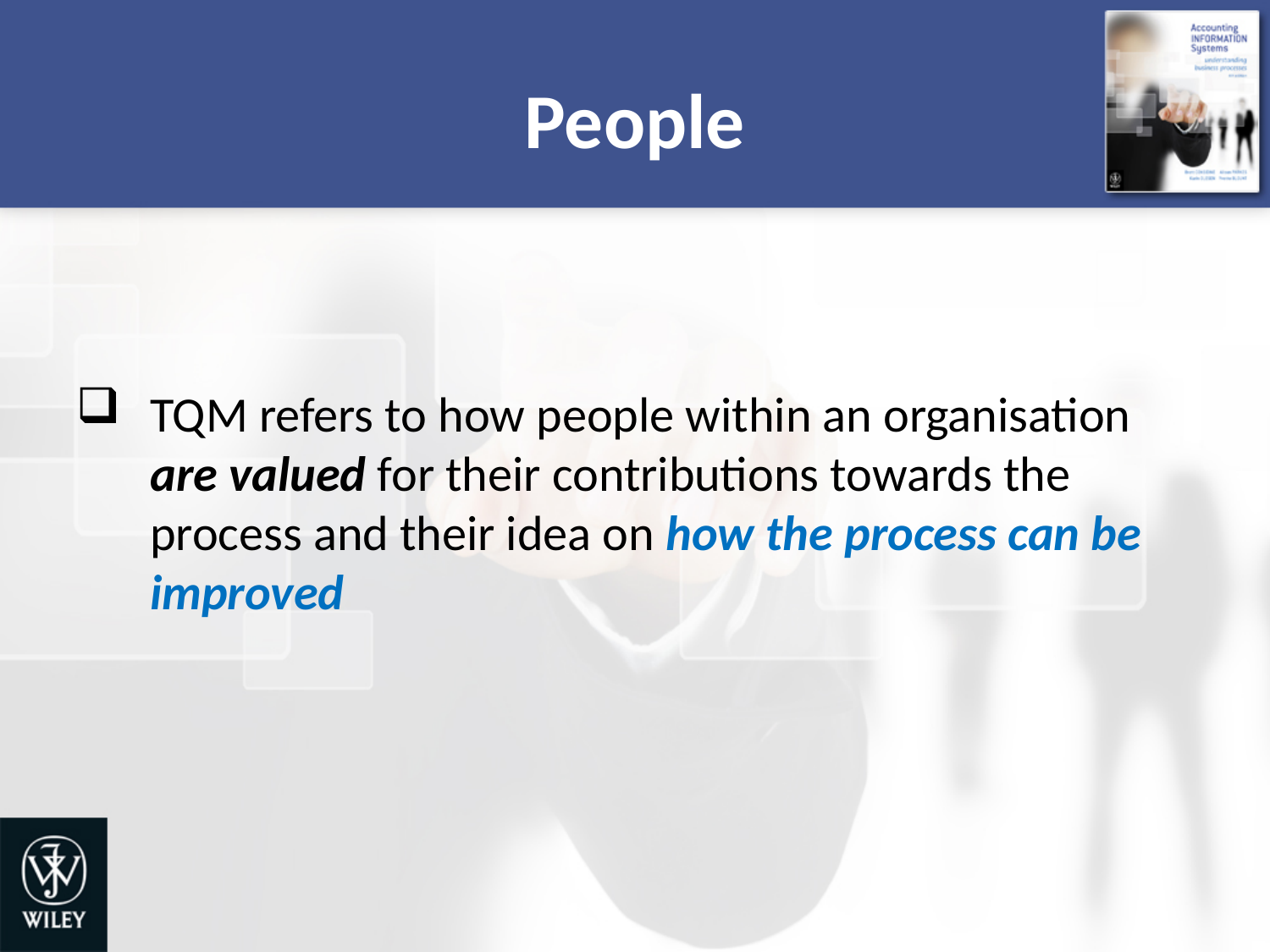

# People
TQM refers to how people within an organisation are valued for their contributions towards the process and their idea on how the process can be improved